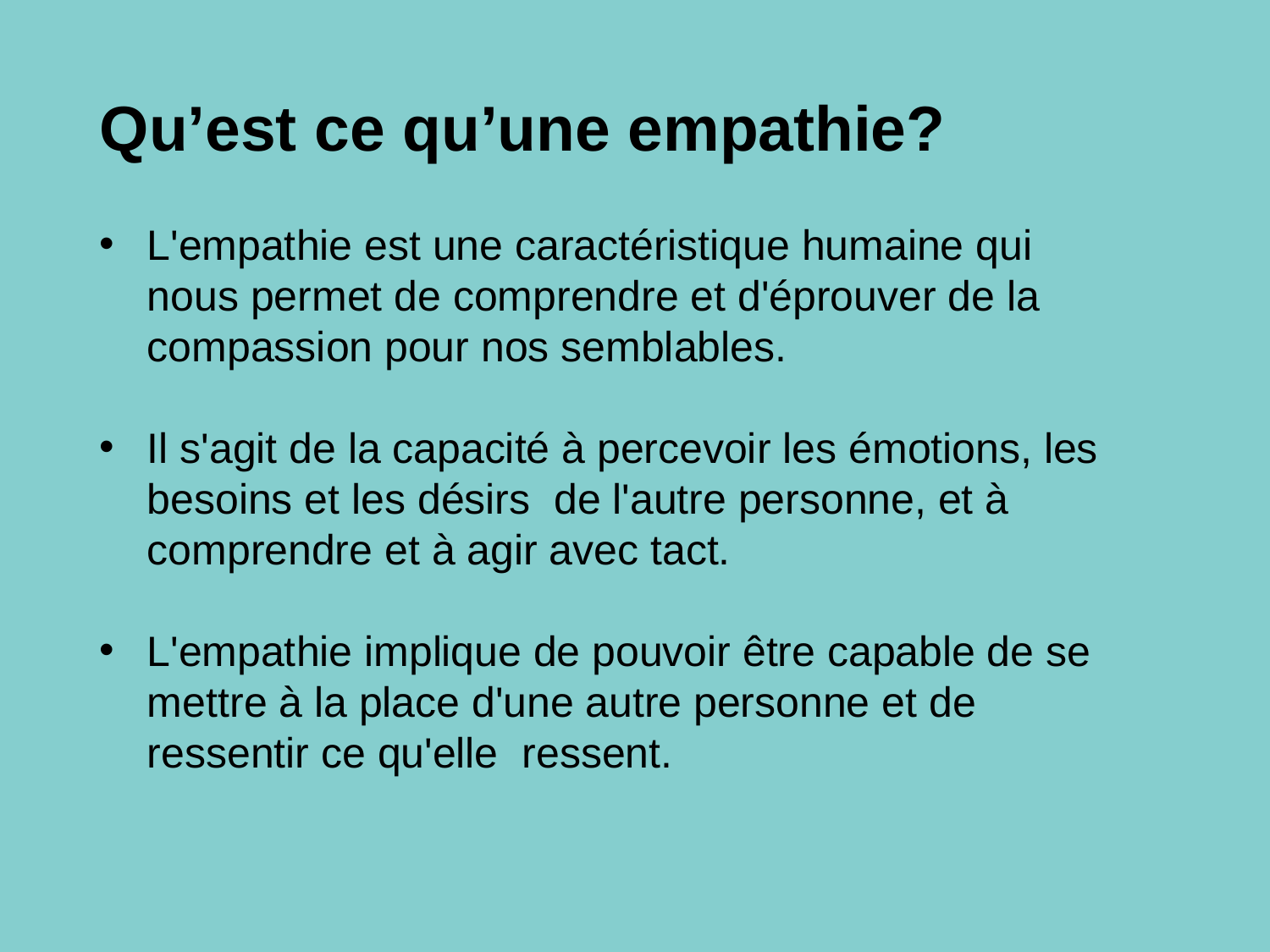

# Qu’est ce qu’une empathie?
L'empathie est une caractéristique humaine qui nous permet de comprendre et d'éprouver de la compassion pour nos semblables.

Il s'agit de la capacité à percevoir les émotions, les besoins et les désirs  de l'autre personne, et à comprendre et à agir avec tact.

L'empathie implique de pouvoir être capable de se mettre à la place d'une autre personne et de ressentir ce qu'elle  ressent.